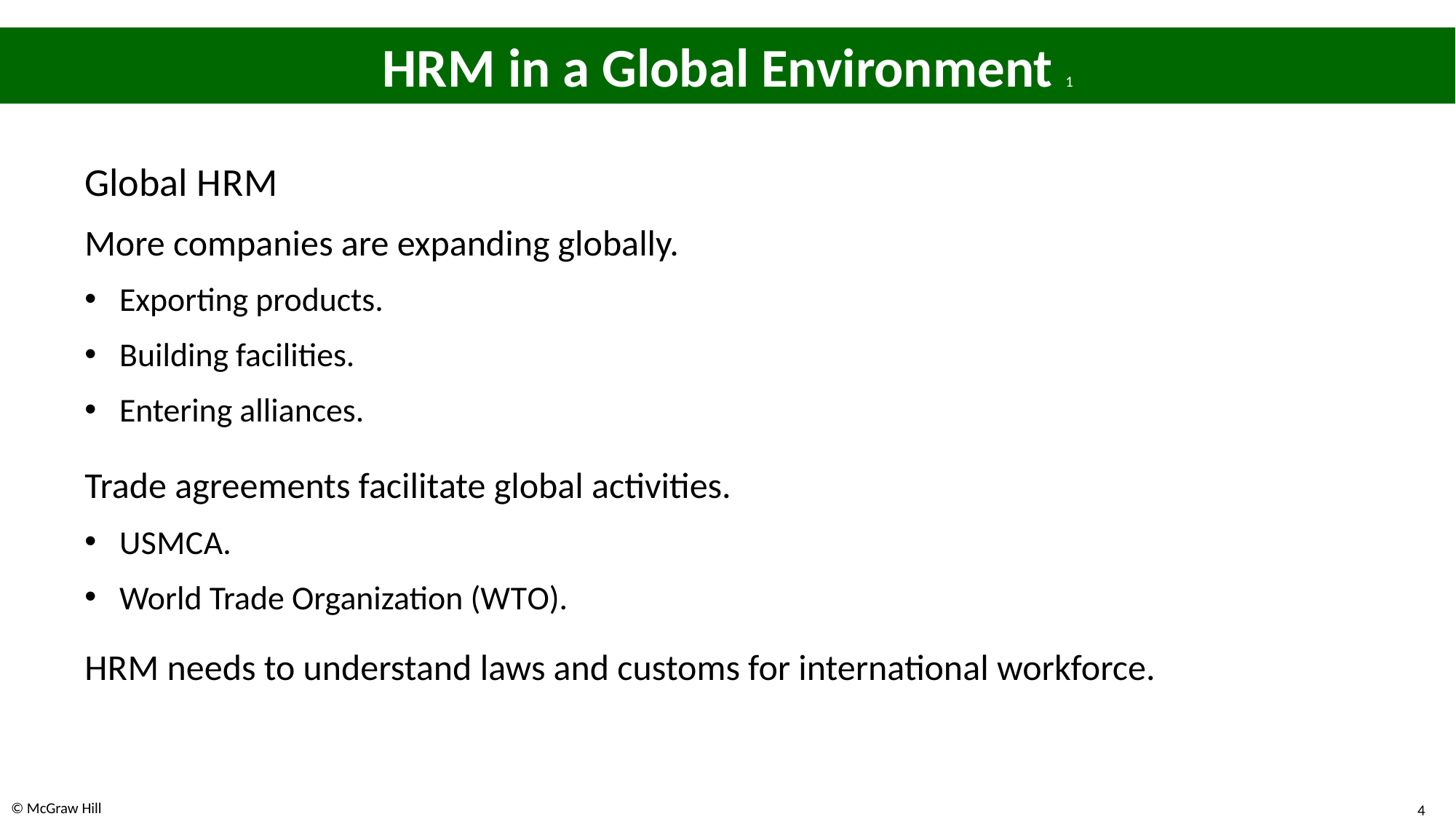

# H R M in a Global Environment 1
Global H R M
More companies are expanding globally.
Exporting products.
Building facilities.
Entering alliances.
Trade agreements facilitate global activities.
U S M C A.
World Trade Organization (W T O).
H R M needs to understand laws and customs for international workforce.